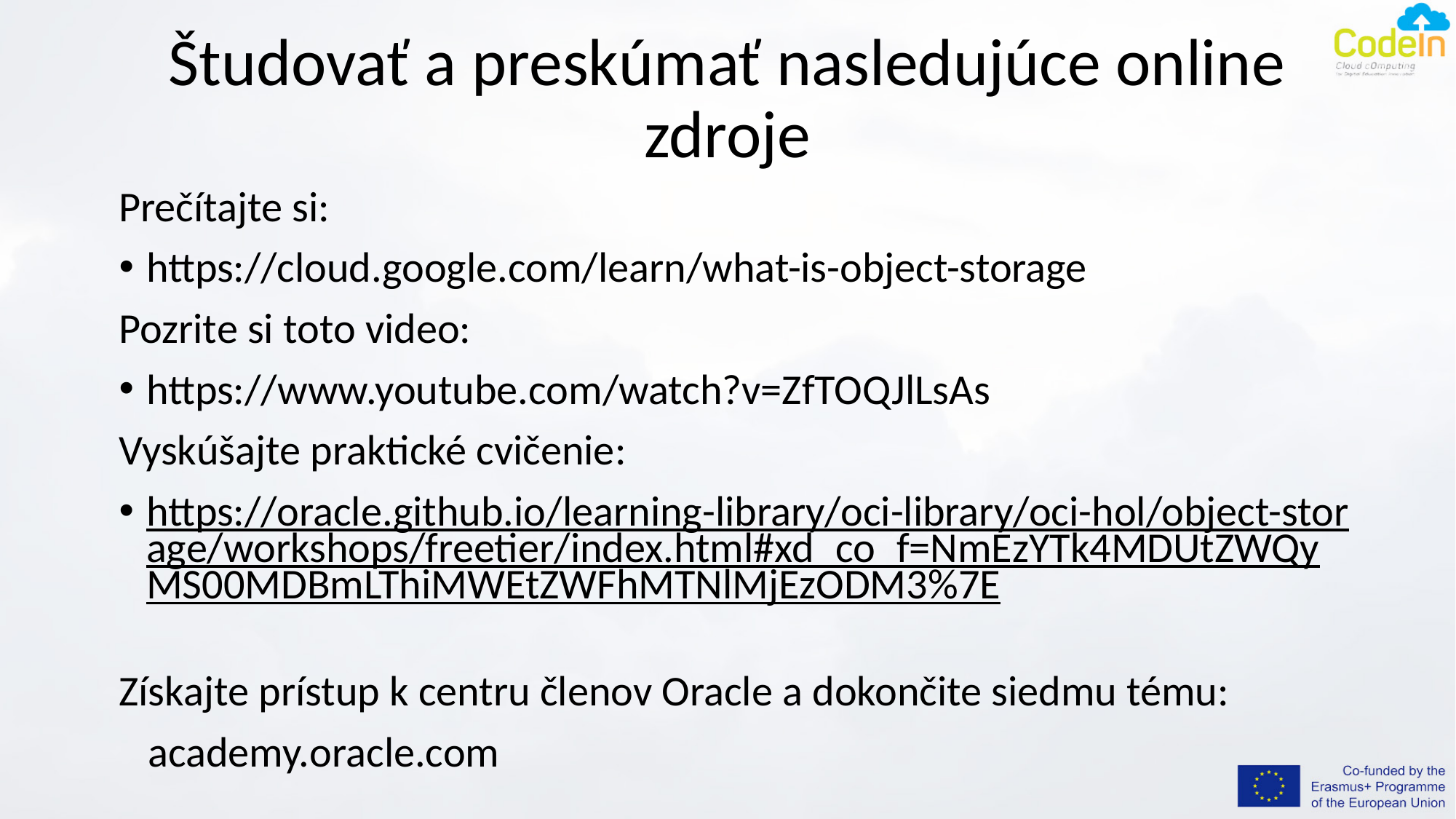

# Študovať a preskúmať nasledujúce online zdroje
Prečítajte si:
https://cloud.google.com/learn/what-is-object-storage
Pozrite si toto video:
https://www.youtube.com/watch?v=ZfTOQJlLsAs
Vyskúšajte praktické cvičenie:
https://oracle.github.io/learning-library/oci-library/oci-hol/object-storage/workshops/freetier/index.html#xd_co_f=NmEzYTk4MDUtZWQyMS00MDBmLThiMWEtZWFhMTNlMjEzODM3%7E
Získajte prístup k centru členov Oracle a dokončite siedmu tému:
   academy.oracle.com